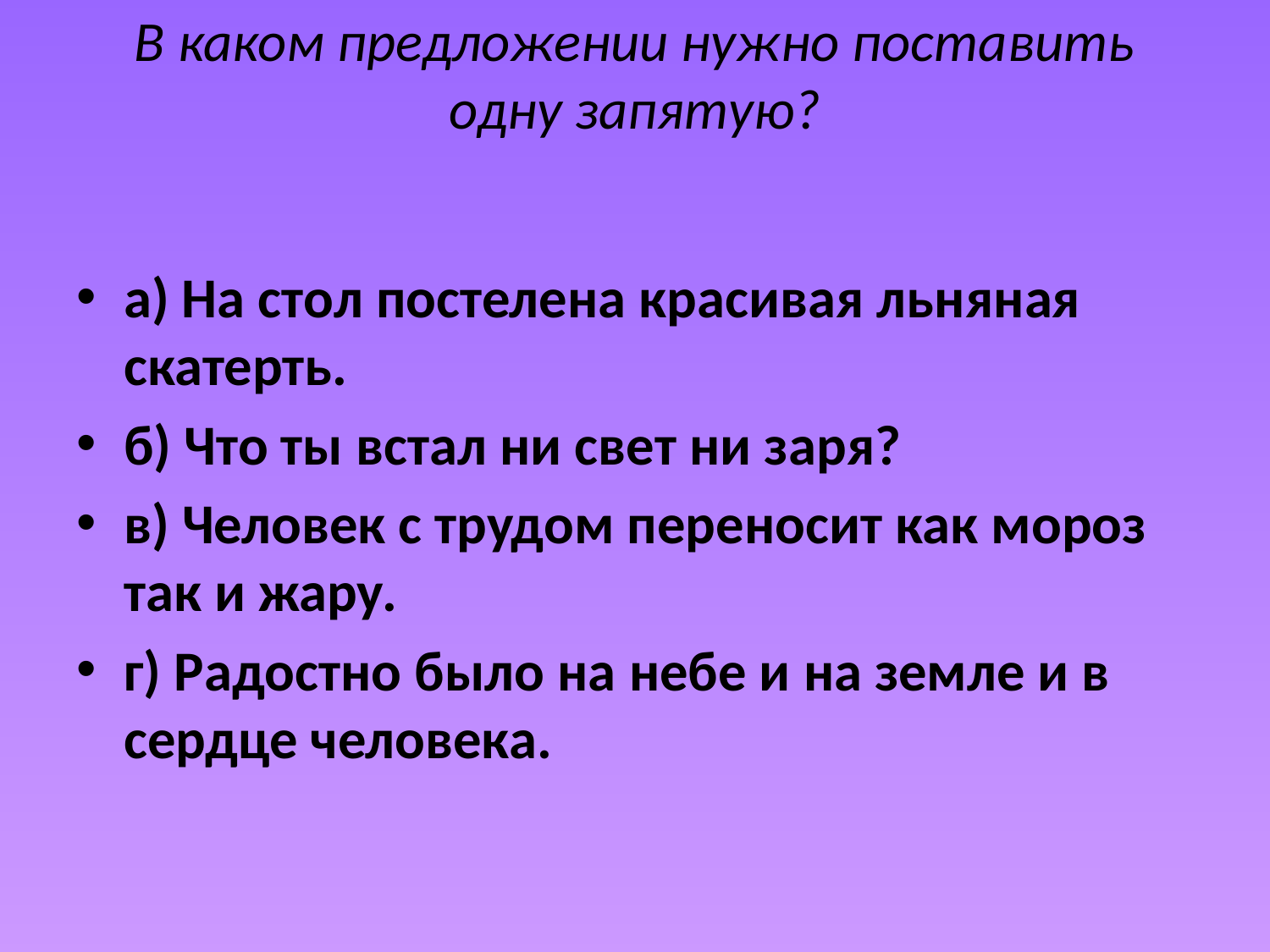

# В каком предложении нужно поставить одну запятую?

а) На стол постелена красивая льняная скатерть.
б) Что ты встал ни свет ни заря?
в) Человек с трудом переносит как мороз так и жару.
г) Радостно было на небе и на земле и в сердце человека.